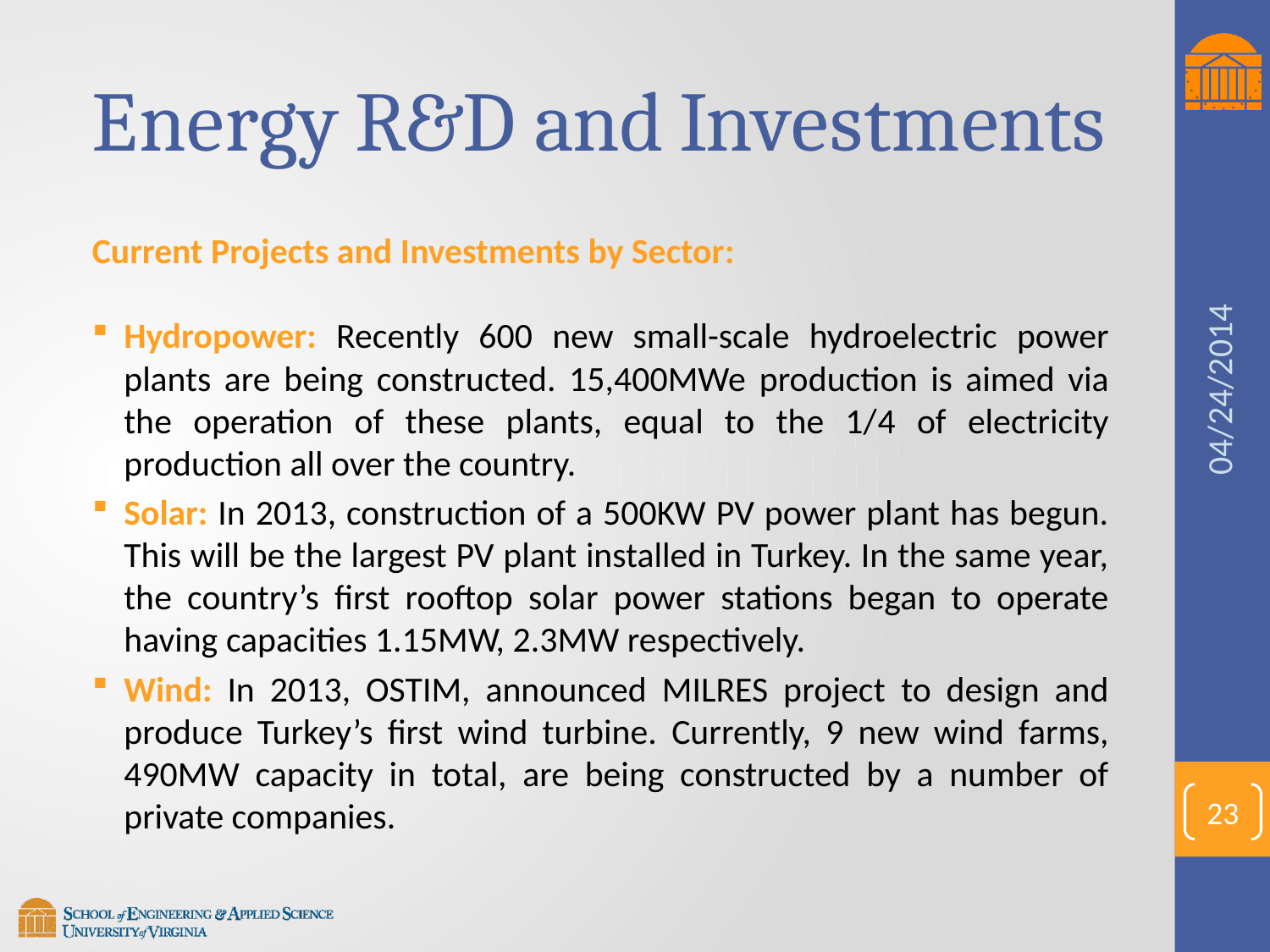

# Energy R&D and Investments
Current Projects and Investments by Sector:

Hydropower: Recently 600 new small-scale hydroelectric power plants are being constructed. 15,400MWe production is aimed via the operation of these plants, equal to the 1/4 of electricity production all over the country.
Solar: In 2013, construction of a 500KW PV power plant has begun. This will be the largest PV plant installed in Turkey. In the same year, the country’s first rooftop solar power stations began to operate having capacities 1.15MW, 2.3MW respectively.
Wind: In 2013, OSTIM, announced MILRES project to design and produce Turkey’s first wind turbine. Currently, 9 new wind farms, 490MW capacity in total, are being constructed by a number of private companies.

04/24/2014
23